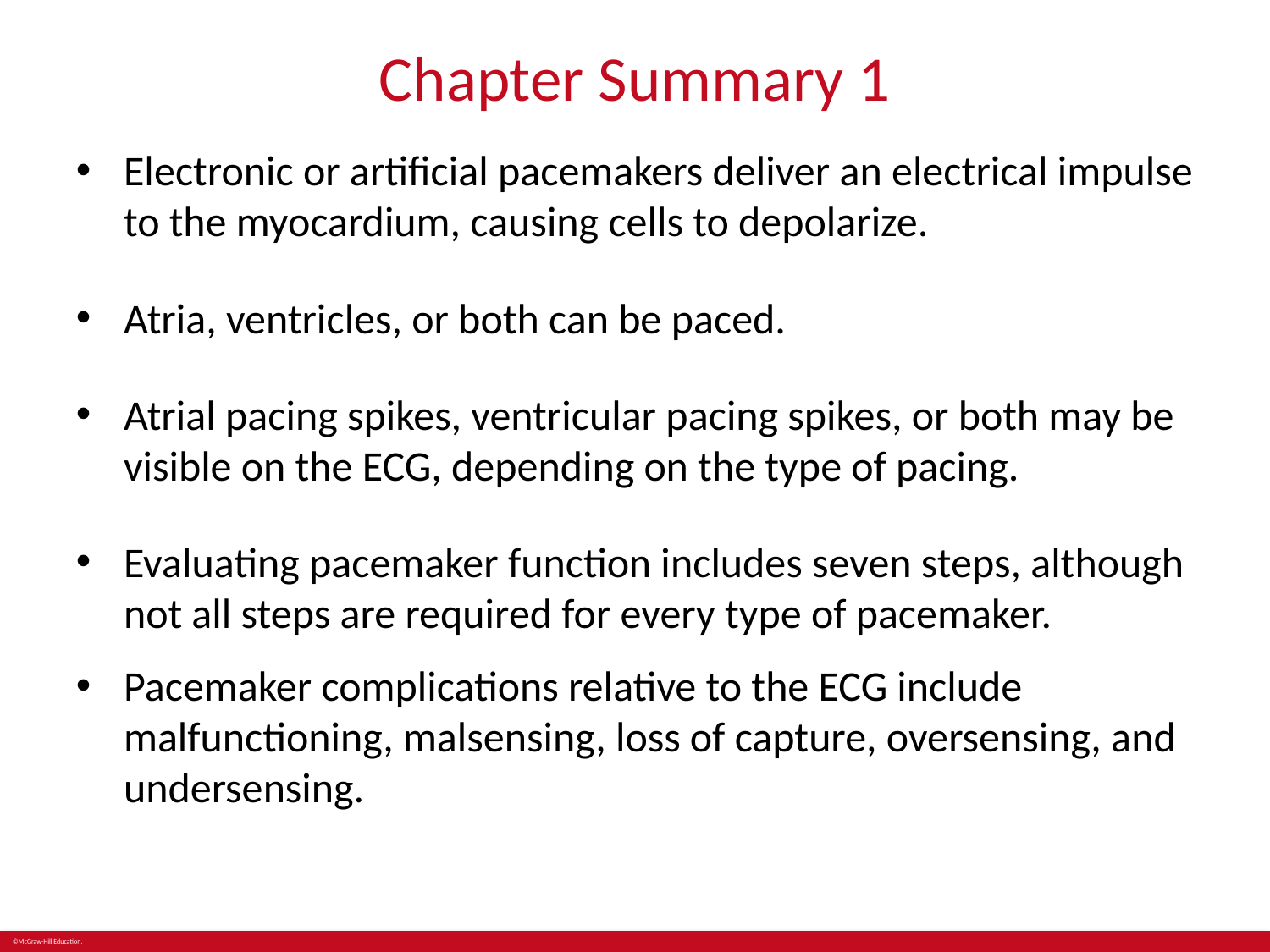

# Chapter Summary 1
Electronic or artificial pacemakers deliver an electrical impulse to the myocardium, causing cells to depolarize.
Atria, ventricles, or both can be paced.
Atrial pacing spikes, ventricular pacing spikes, or both may be visible on the ECG, depending on the type of pacing.
Evaluating pacemaker function includes seven steps, although not all steps are required for every type of pacemaker.
Pacemaker complications relative to the ECG include malfunctioning, malsensing, loss of capture, oversensing, and undersensing.